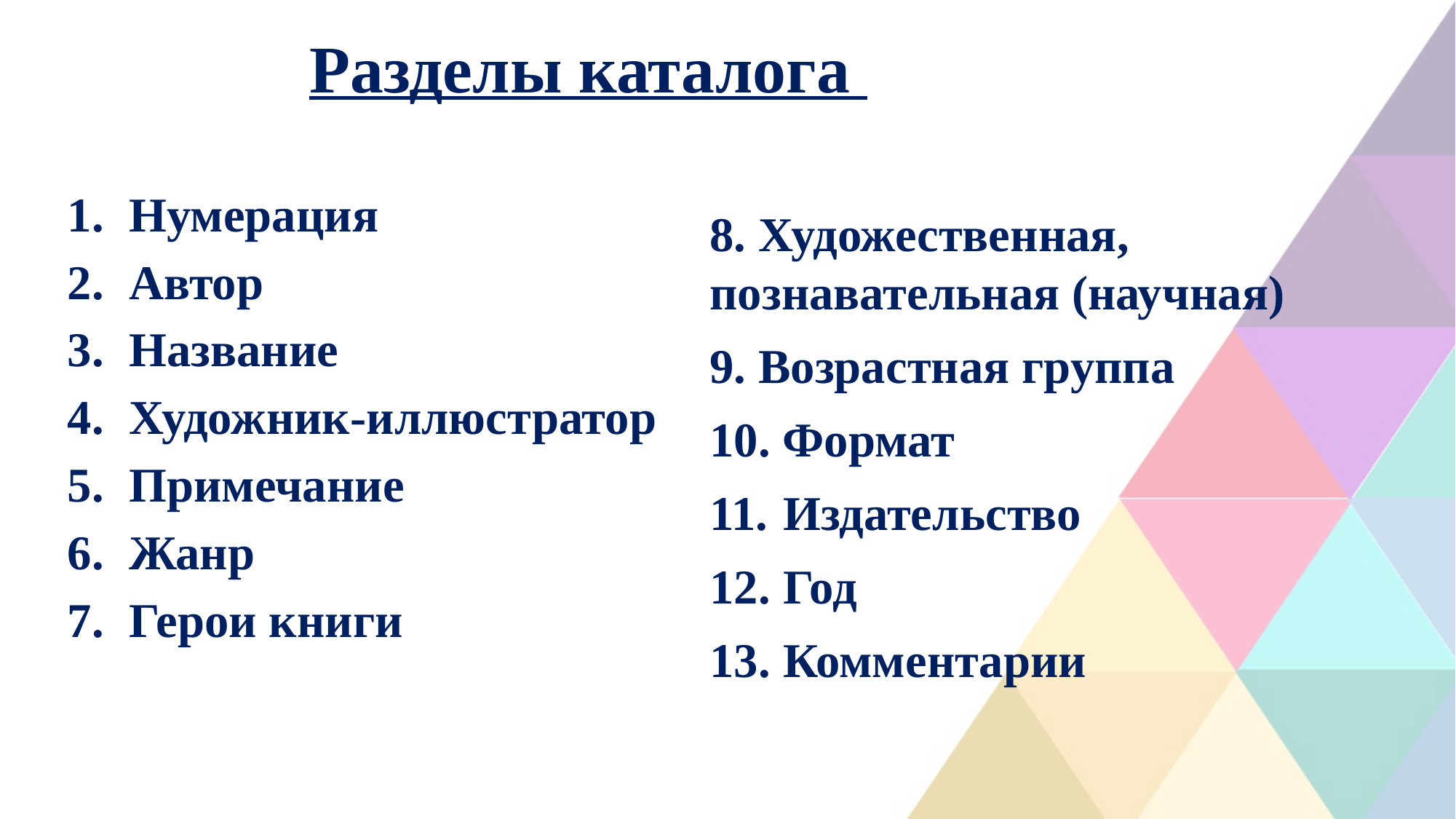

# Разделы каталога

Нумерация
Автор
Название
Художник-иллюстратор
Примечание
Жанр
Герои книги

8. Художественная, познавательная (научная)
9. Возрастная группа
10. Формат
 Издательство
 Год
 Комментарии